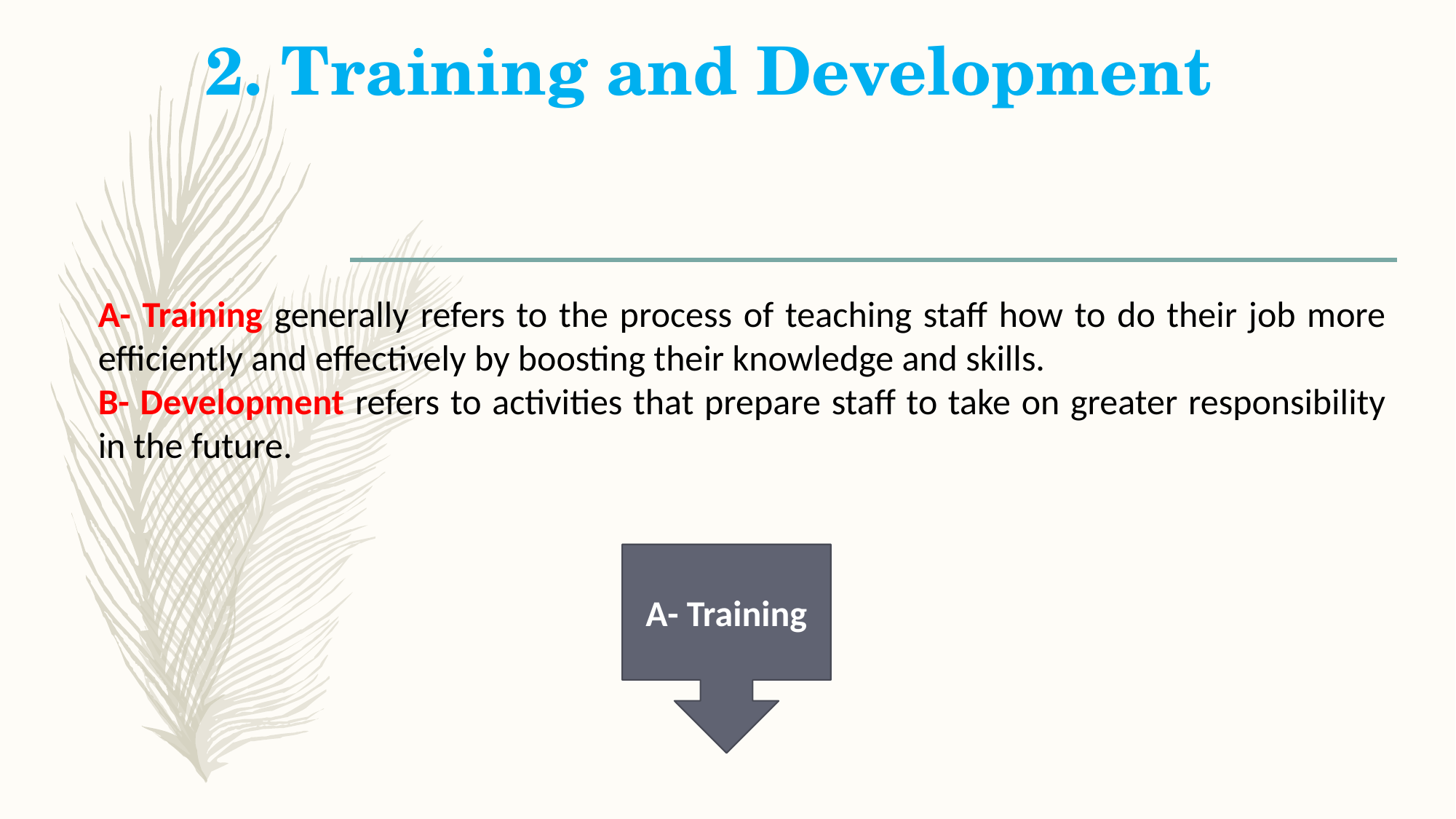

# 2. Training and Development
A- Training generally refers to the process of teaching staff how to do their job more efficiently and effectively by boosting their knowledge and skills.
B- Development refers to activities that prepare staff to take on greater responsibility in the future.
A- Training